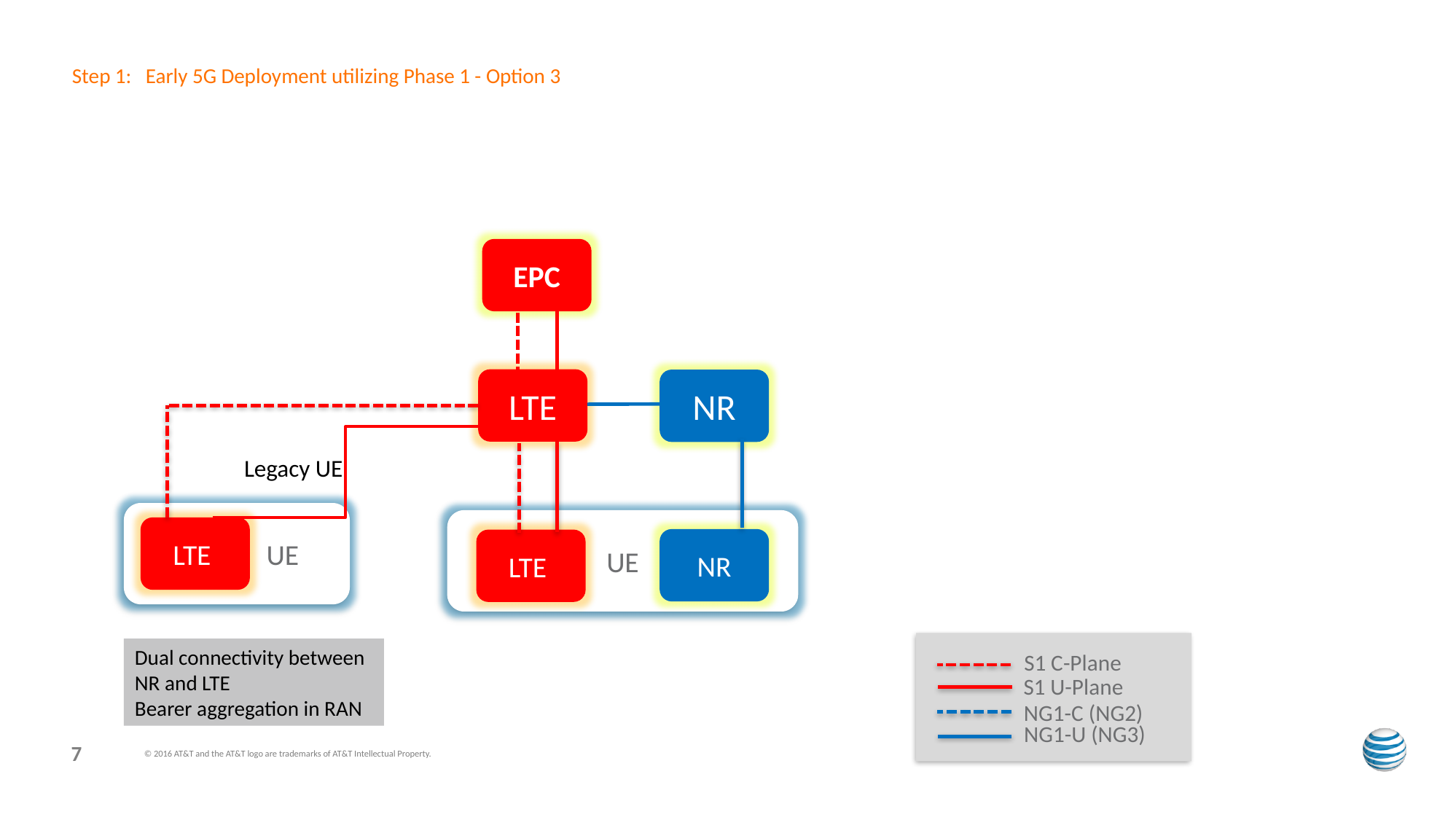

# Step 1:   Early 5G Deployment utilizing Phase 1 - Option 3
EPC
LTE
NR
Legacy UE
              UE
UE
LTE
NR
LTE

S1 C-Plane
S1 U-Plane
NG1-C (NG2)
NG1-U (NG3)
Dual connectivity between NR and LTE
Bearer aggregation in RAN
7
© 2016 AT&T and the AT&T logo are trademarks of AT&T Intellectual Property.